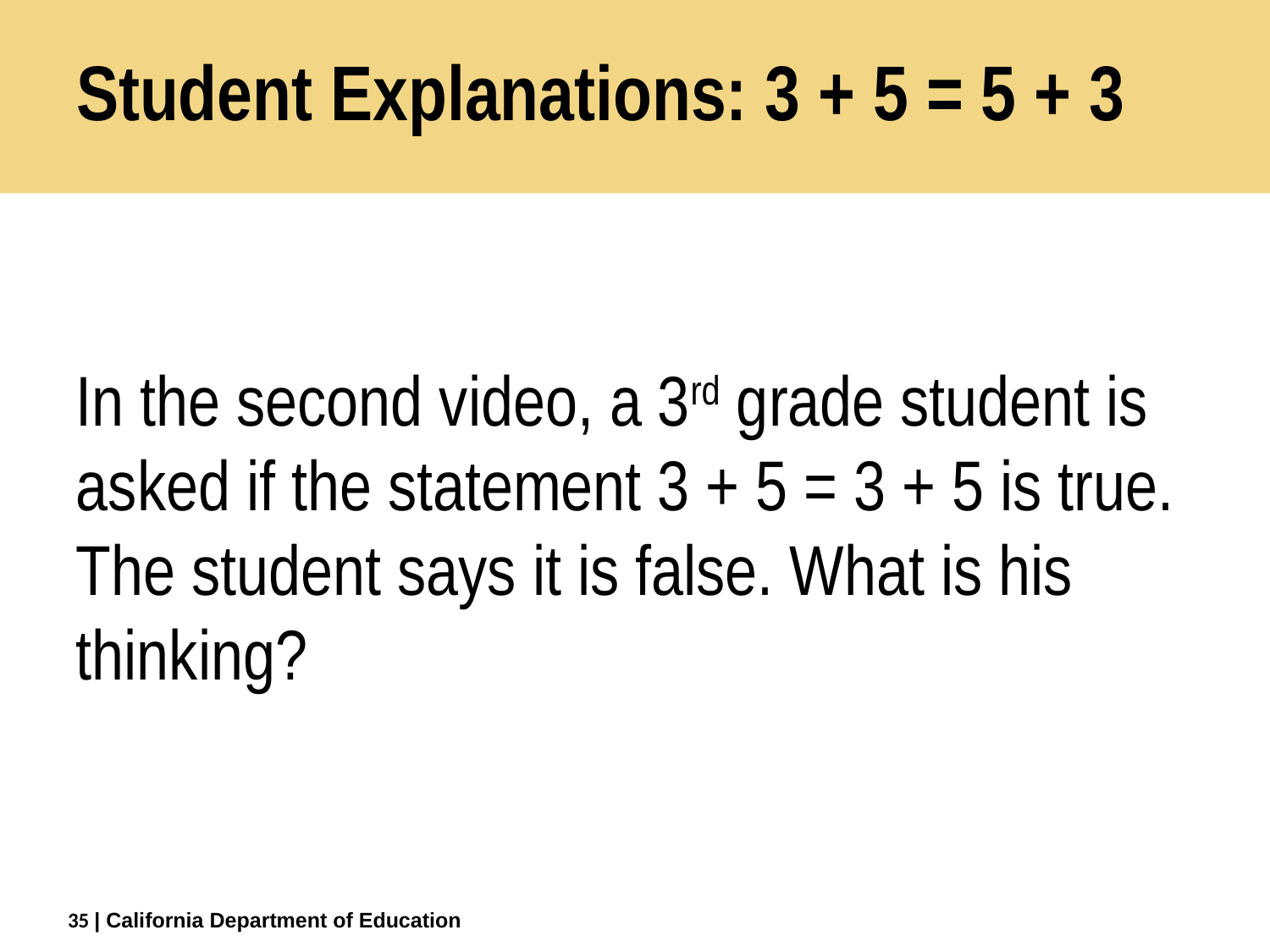

# Student Explanations: 3 + 5 = 5 + 3
In the second video, a 3rd grade student is asked if the statement 3 + 5 = 3 + 5 is true. The student says it is false. What is his thinking?

35
| California Department of Education